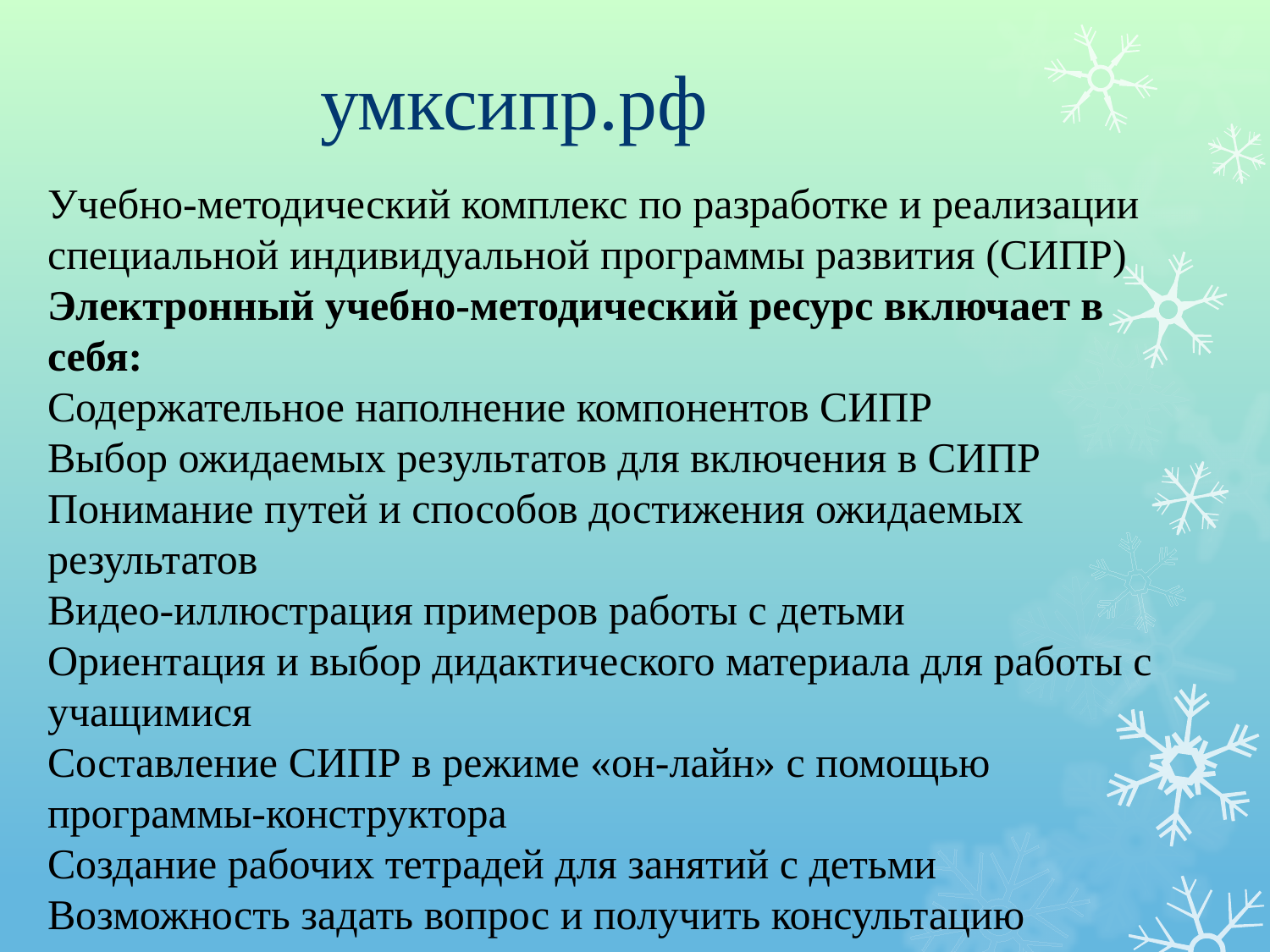

умксипр.рф
Учебно-методический комплекс по разработке и реализации специальной индивидуальной программы развития (СИПР)
Электронный учебно-методический ресурс включает в себя:
Cодержательное наполнение компонентов СИПР
Выбор ожидаемых результатов для включения в СИПР
Понимание путей и способов достижения ожидаемых результатов
Видео-иллюстрация примеров работы с детьми
Ориентация и выбор дидактического материала для работы с учащимися
Cоставление СИПР в режиме «он-лайн» с помощью программы-конструктора
Создание рабочих тетрадей для занятий с детьми
Возможность задать вопрос и получить консультацию